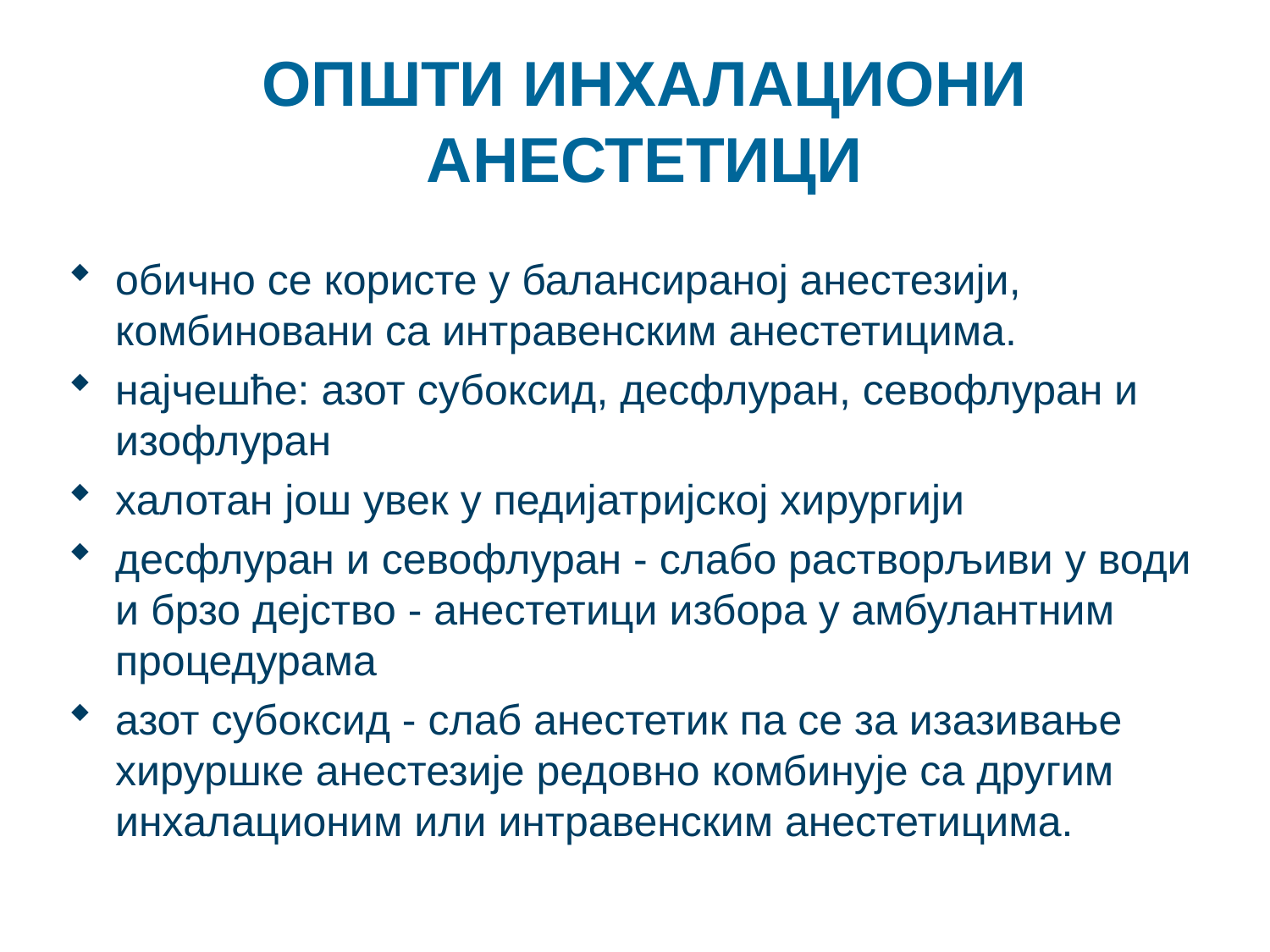

# ОПШТИ ИНХАЛАЦИОНИ АНЕСТЕТИЦИ
обично се користе у балансираној анестезији, комбиновани са интравенским анестетицима.
најчешће: азот субоксид, десфлуран, севофлуран и изофлуран
халотан још увек у педијатријској хирургији
десфлуран и севофлуран - слабо растворљиви у води и брзо дејство - анестетици избора у амбулантним процедурама
азот субоксид - слаб анестетик па се за изазивање хируршке анестезије редовно комбинује са другим инхалационим или интравенским анестетицима.